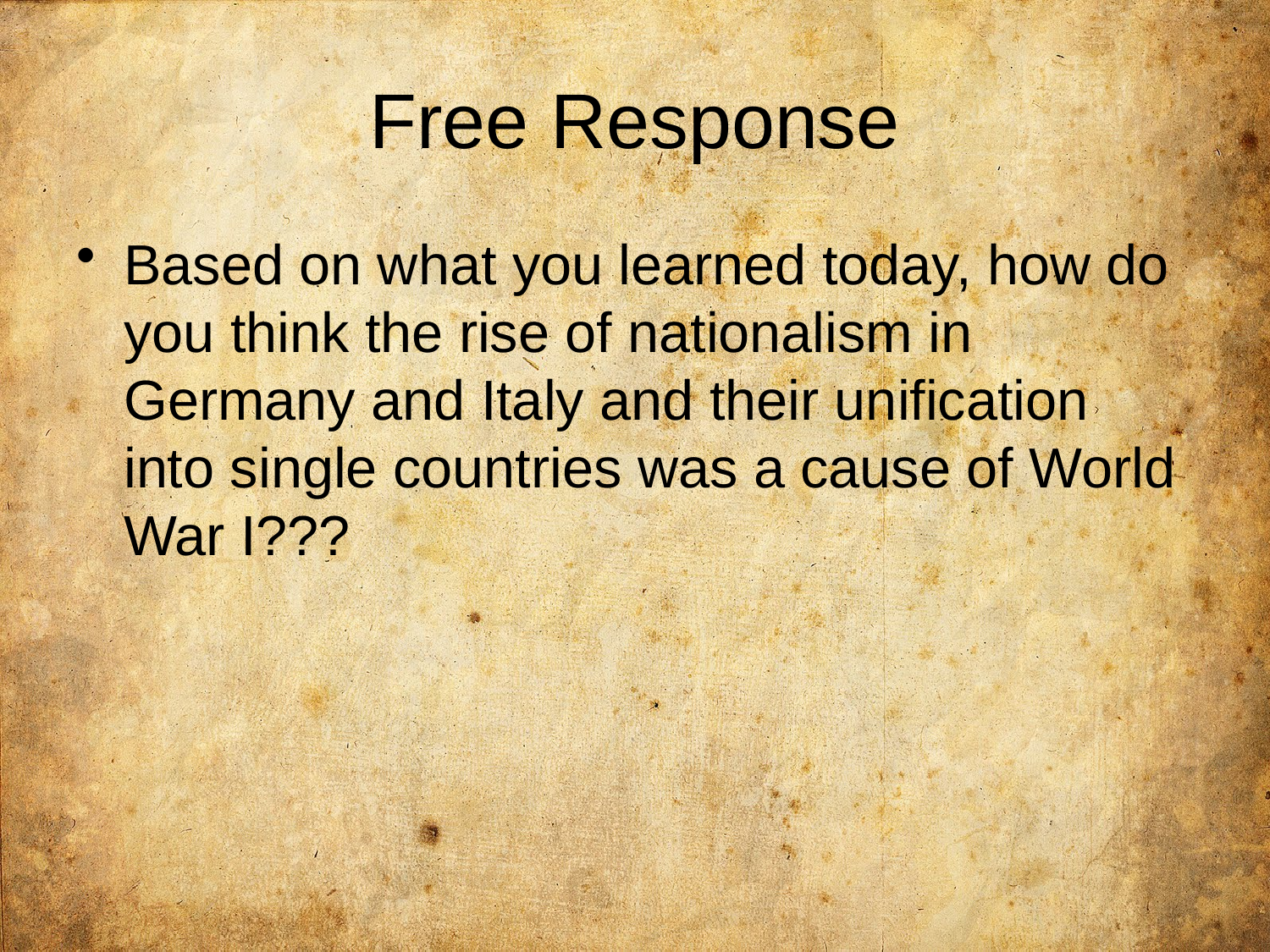

# Free Response
Based on what you learned today, how do you think the rise of nationalism in Germany and Italy and their unification into single countries was a cause of World War I???